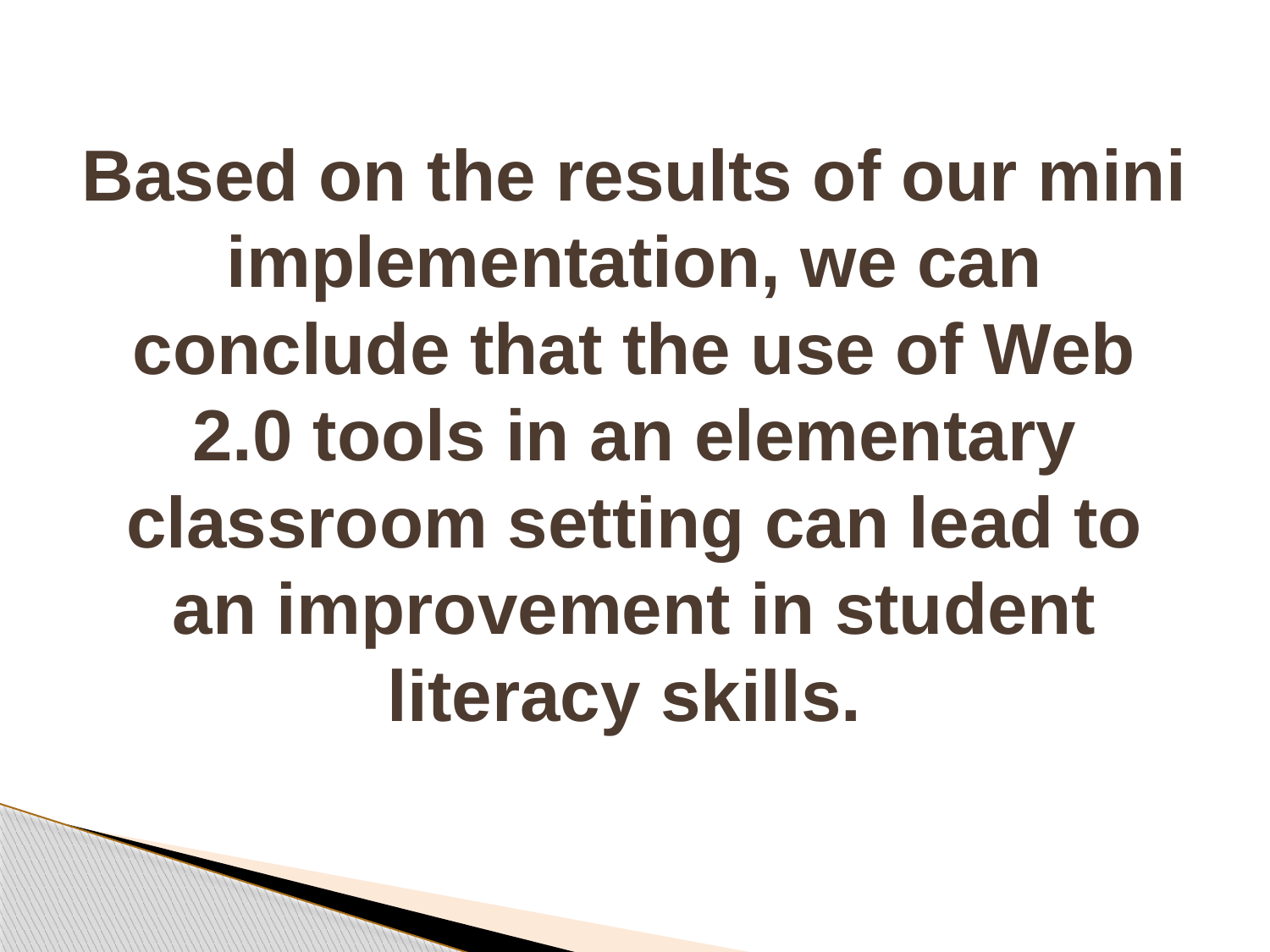

# Based on the results of our mini implementation, we can conclude that the use of Web 2.0 tools in an elementary classroom setting can lead to an improvement in student literacy skills.